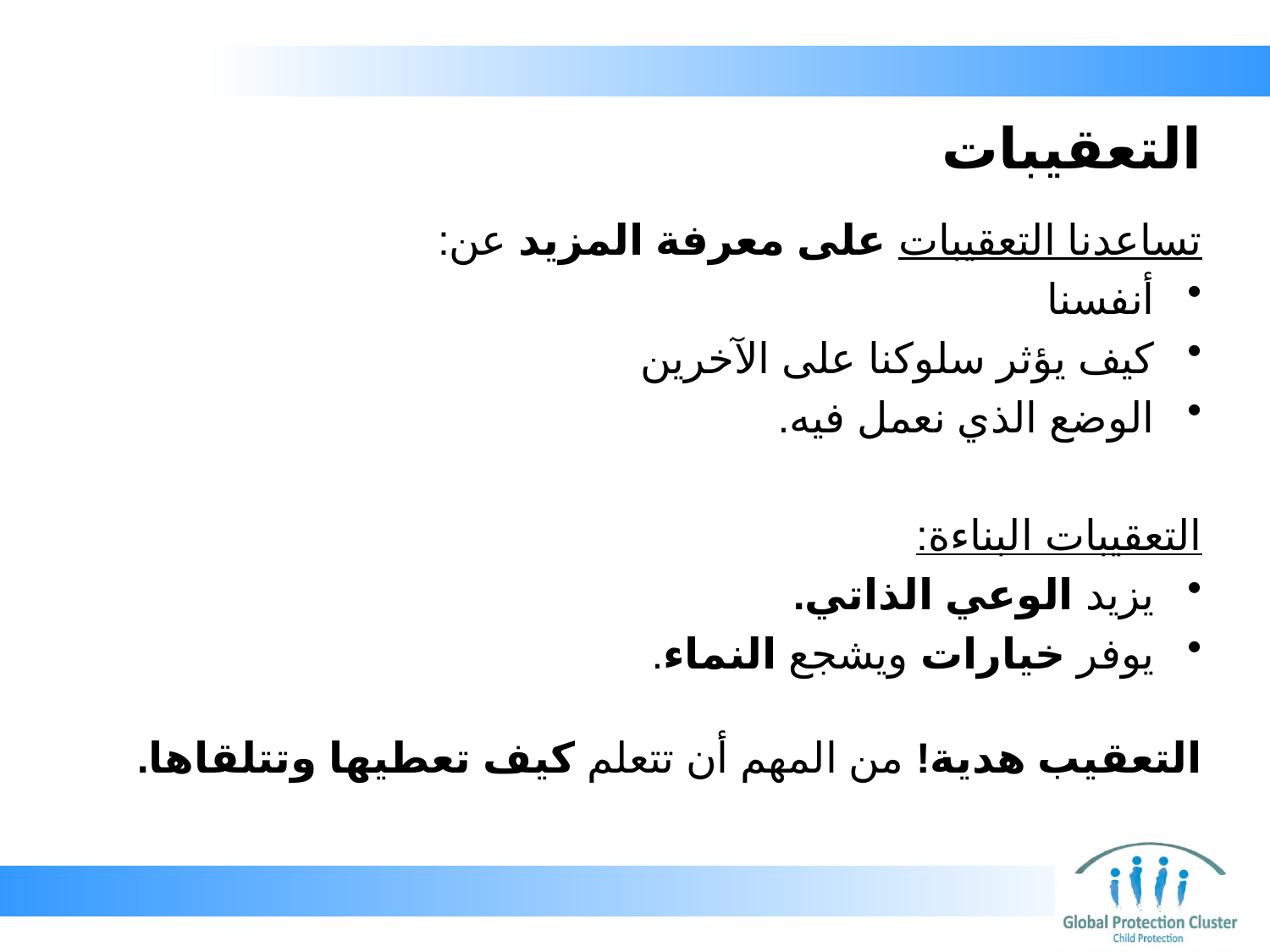

# التعقيبات
تساعدنا التعقيبات على معرفة المزيد عن:
أنفسنا
كيف يؤثر سلوكنا على الآخرين
الوضع الذي نعمل فيه.

التعقيبات البناءة:
يزيد الوعي الذاتي.
يوفر خيارات ويشجع النماء.

التعقيب هدية! من المهم أن تتعلم كيف تعطيها وتتلقاها.